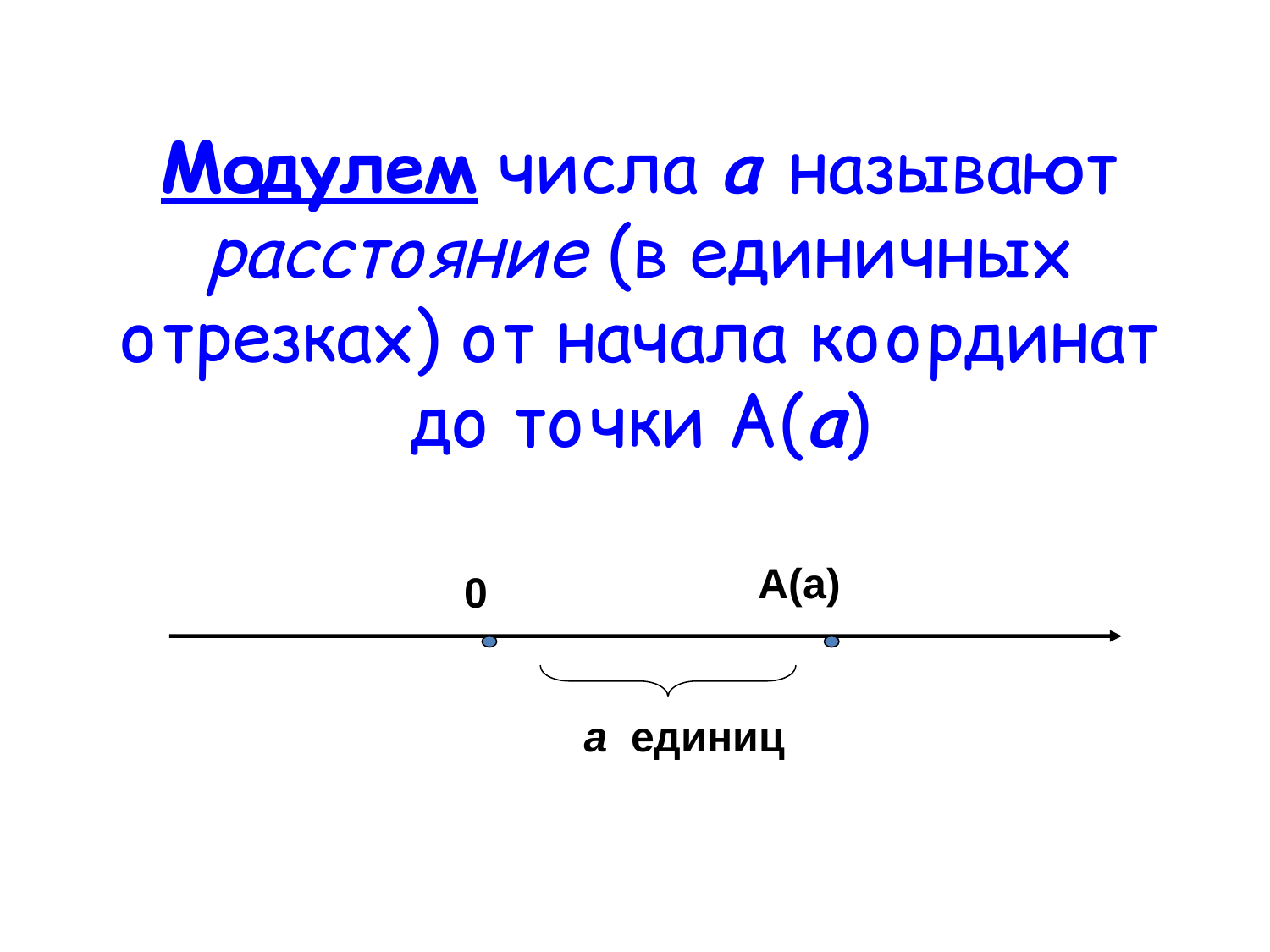

# Модулем числа а называют расстояние (в единичных отрезках) от начала координат до точки А(а)
А(а)

0

а  единиц